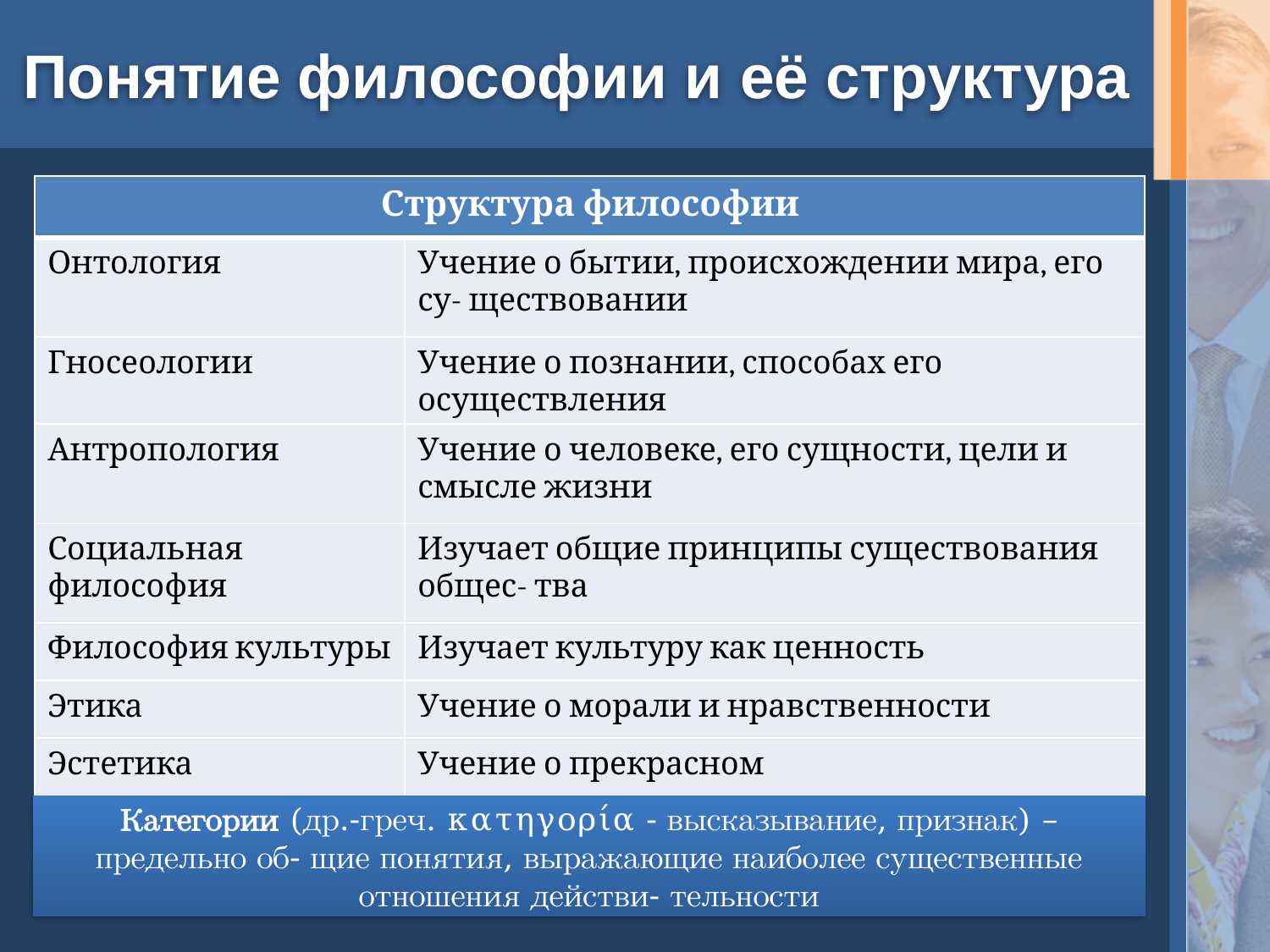

# Понятие философии и её структура
| Структура философии |  |
| --- | --- |
| Онтология | Учение о бытии, происхождении мира, его су- ществовании |
| Гносеологии | Учение о познании, способах его осуществления |
| Антропология | Учение о человеке, его сущности, цели и смысле жизни |
| Социальная философия | Изучает общие принципы существования общес- тва |
| Философия культуры | Изучает культуру как ценность |
| Этика | Учение о морали и нравственности |
| Эстетика | Учение о прекрасном |
Категории (др.-греч. κατηγορία - высказывание, признак) – предельно об- щие понятия, выражающие наиболее существенные отношения действи- тельности